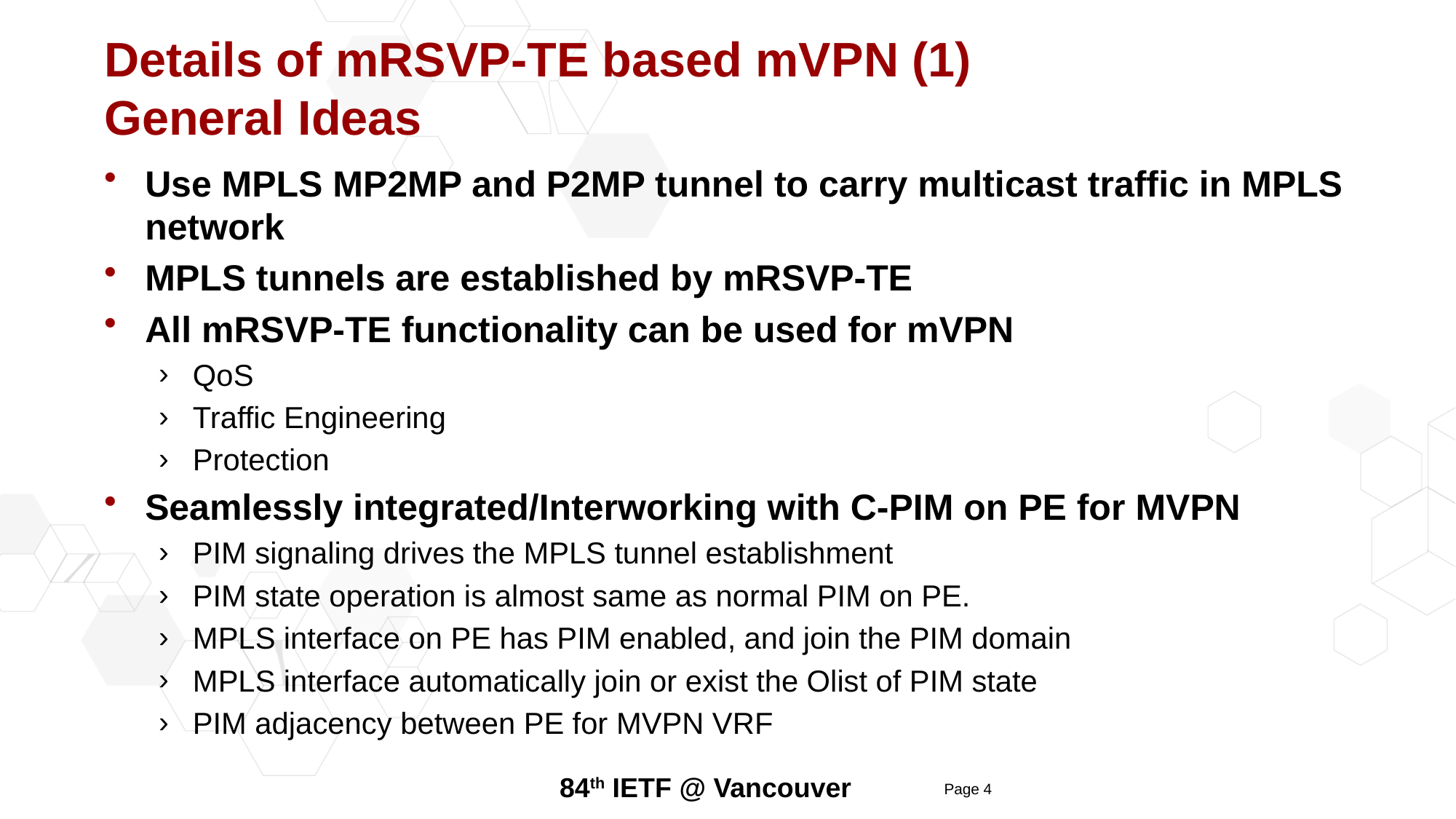

# Details of mRSVP-TE based mVPN (1) General Ideas
Use MPLS MP2MP and P2MP tunnel to carry multicast traffic in MPLS network
MPLS tunnels are established by mRSVP-TE
All mRSVP-TE functionality can be used for mVPN
QoS
Traffic Engineering
Protection
Seamlessly integrated/Interworking with C-PIM on PE for MVPN
PIM signaling drives the MPLS tunnel establishment
PIM state operation is almost same as normal PIM on PE.
MPLS interface on PE has PIM enabled, and join the PIM domain
MPLS interface automatically join or exist the Olist of PIM state
PIM adjacency between PE for MVPN VRF